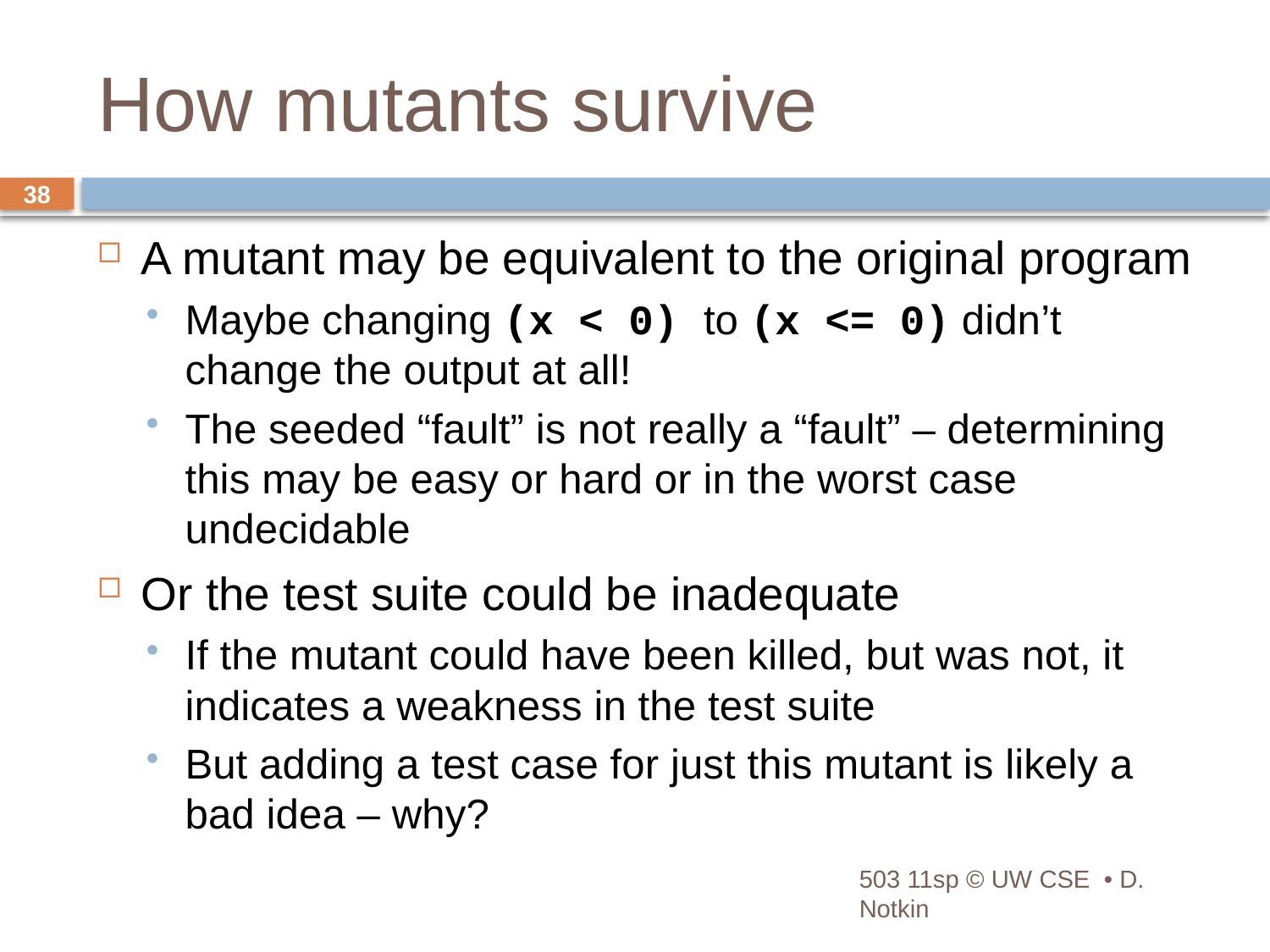

# How mutants survive
38
A mutant may be equivalent to the original program
Maybe changing (x < 0) to (x <= 0) didn’t change the output at all!
The seeded “fault” is not really a “fault” – determining this may be easy or hard or in the worst case undecidable
Or the test suite could be inadequate
If the mutant could have been killed, but was not, it indicates a weakness in the test suite
But adding a test case for just this mutant is likely a bad idea – why?
503 11sp © UW CSE  • D. Notkin